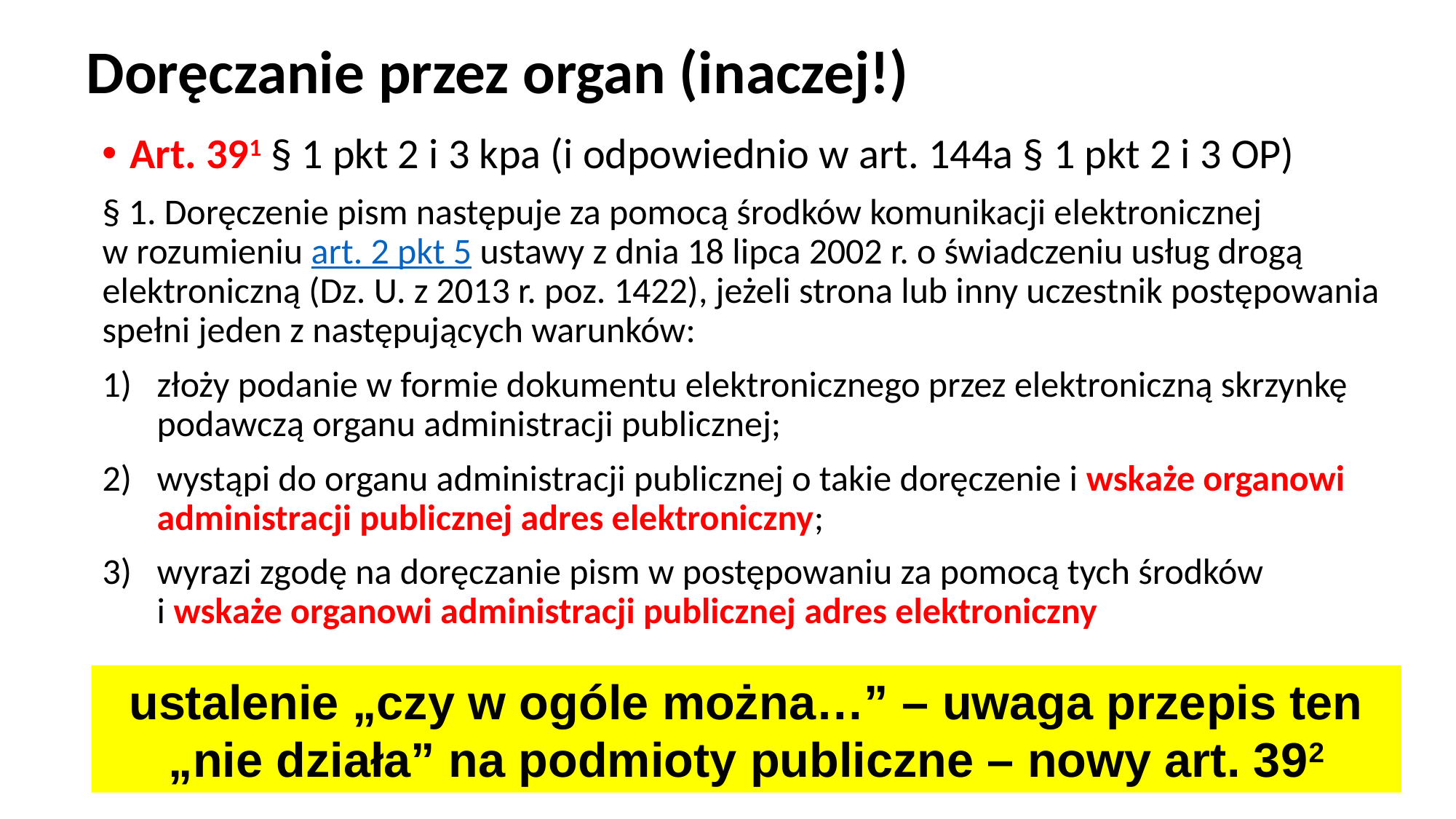

# Doręczanie przez organ (inaczej!)
Art. 391 § 1 pkt 2 i 3 kpa (i odpowiednio w art. 144a § 1 pkt 2 i 3 OP)
§ 1. Doręczenie pism następuje za pomocą środków komunikacji elektronicznej
w rozumieniu art. 2 pkt 5 ustawy z dnia 18 lipca 2002 r. o świadczeniu usług drogą elektroniczną (Dz. U. z 2013 r. poz. 1422), jeżeli strona lub inny uczestnik postępowania spełni jeden z następujących warunków:
złoży podanie w formie dokumentu elektronicznego przez elektroniczną skrzynkę podawczą organu administracji publicznej;
wystąpi do organu administracji publicznej o takie doręczenie i wskaże organowi administracji publicznej adres elektroniczny;
wyrazi zgodę na doręczanie pism w postępowaniu za pomocą tych środków
i wskaże organowi administracji publicznej adres elektroniczny

ustalenie „czy w ogóle można…” – uwaga przepis ten „nie działa” na podmioty publiczne – nowy art. 392